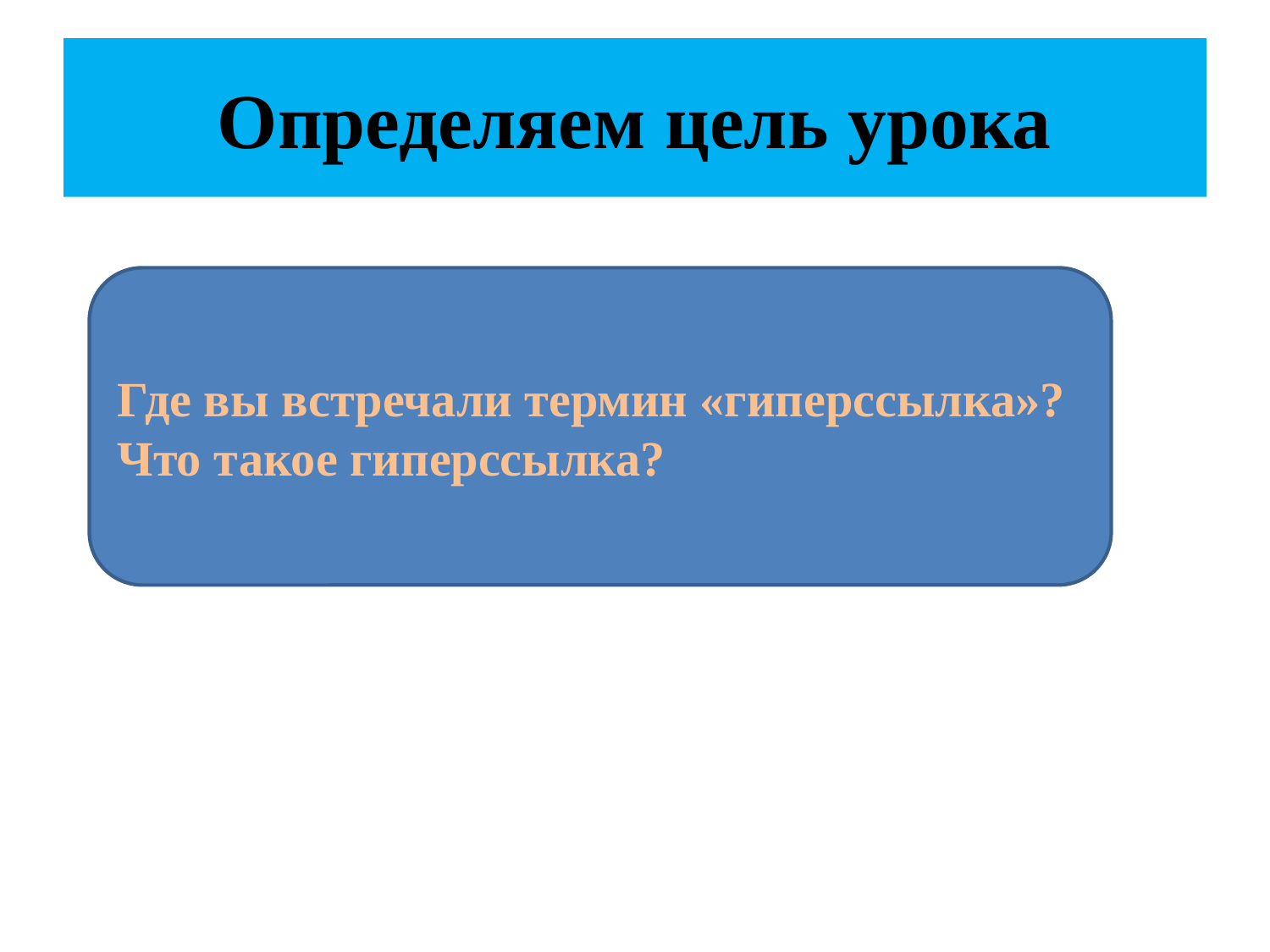

# Определяем цель урока

Где вы встречали термин «гиперссылка»?
Что такое гиперссылка?